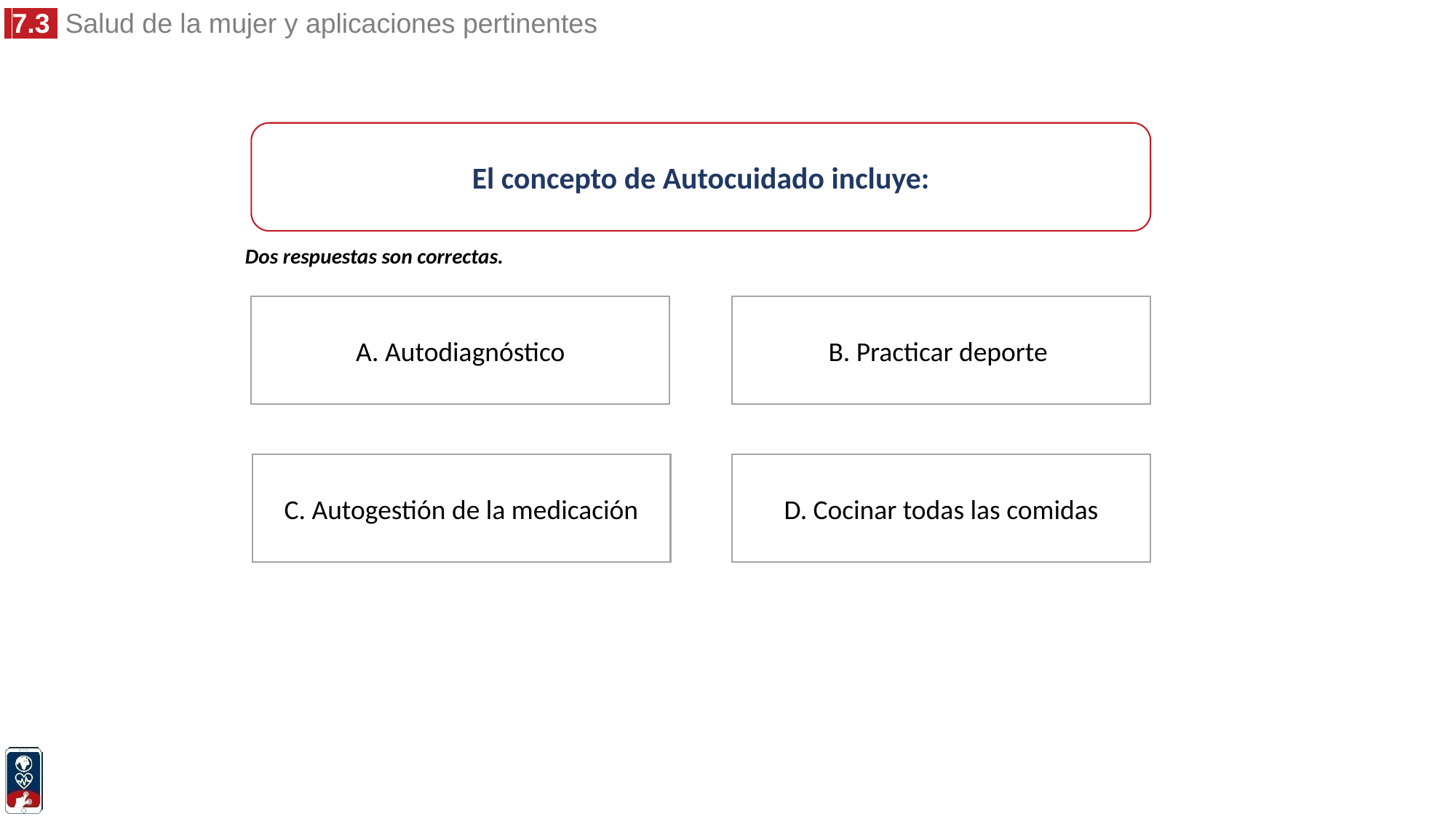

El concepto de Autocuidado incluye:
Dos respuestas son correctas.
B. Practicar deporte
A. Autodiagnóstico
C. Autogestión de la medicación
D. Cocinar todas las comidas